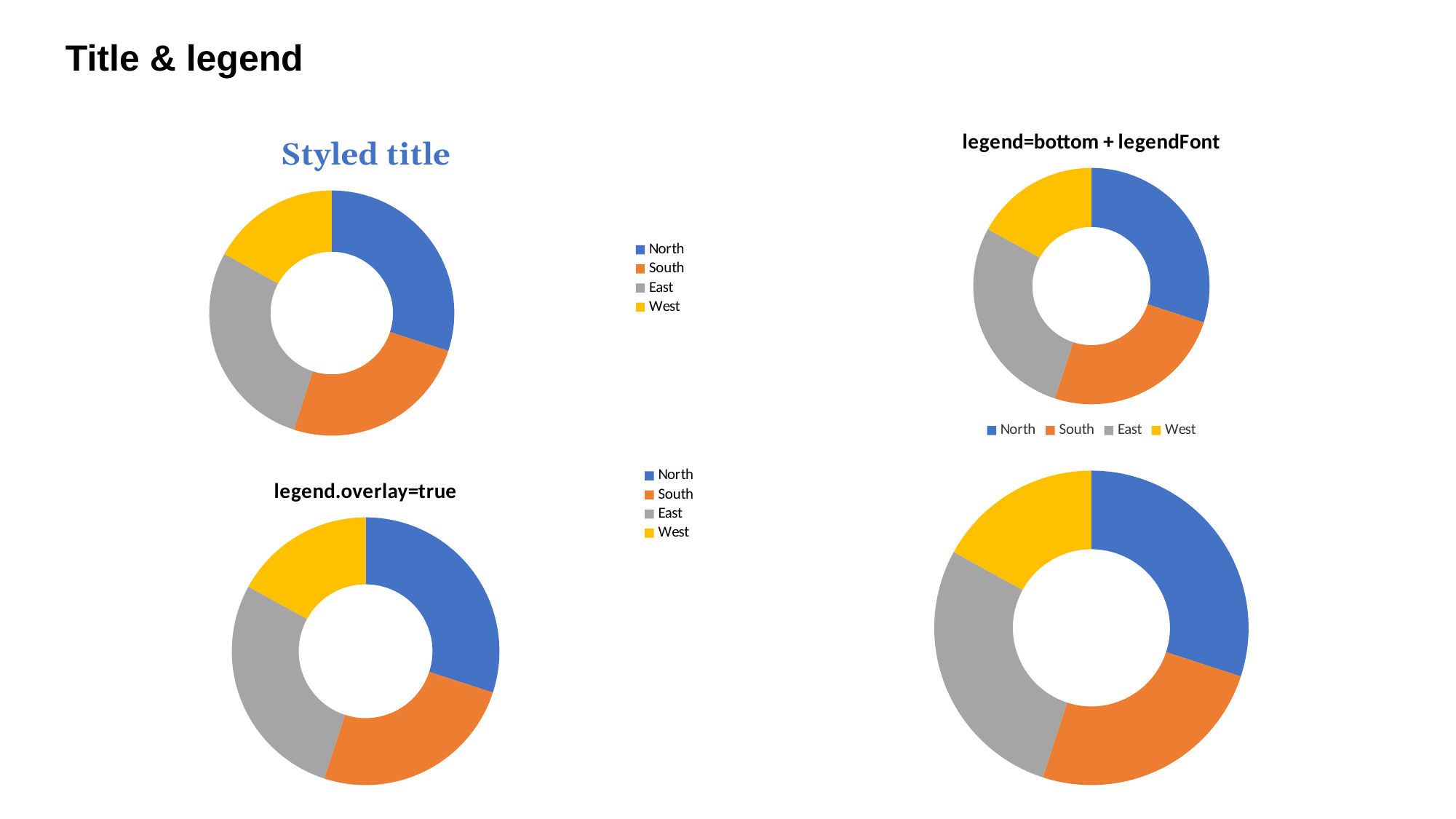

Title & legend

### Chart: Styled title

| Category |  |
|---|---|
| North | 30.0 |
| South | 25.0 |
| East | 28.0 |
| West | 17.0 |

### Chart: legend=bottom + legendFont

| Category |  |
|---|---|
| North | 30.0 |
| South | 25.0 |
| East | 28.0 |
| West | 17.0 |

### Chart: legend.overlay=true

| Category |  |
|---|---|
| North | 30.0 |
| South | 25.0 |
| East | 28.0 |
| West | 17.0 |

### Chart

| Category |  |
|---|---|
| North | 30.0 |
| South | 25.0 |
| East | 28.0 |
| West | 17.0 |